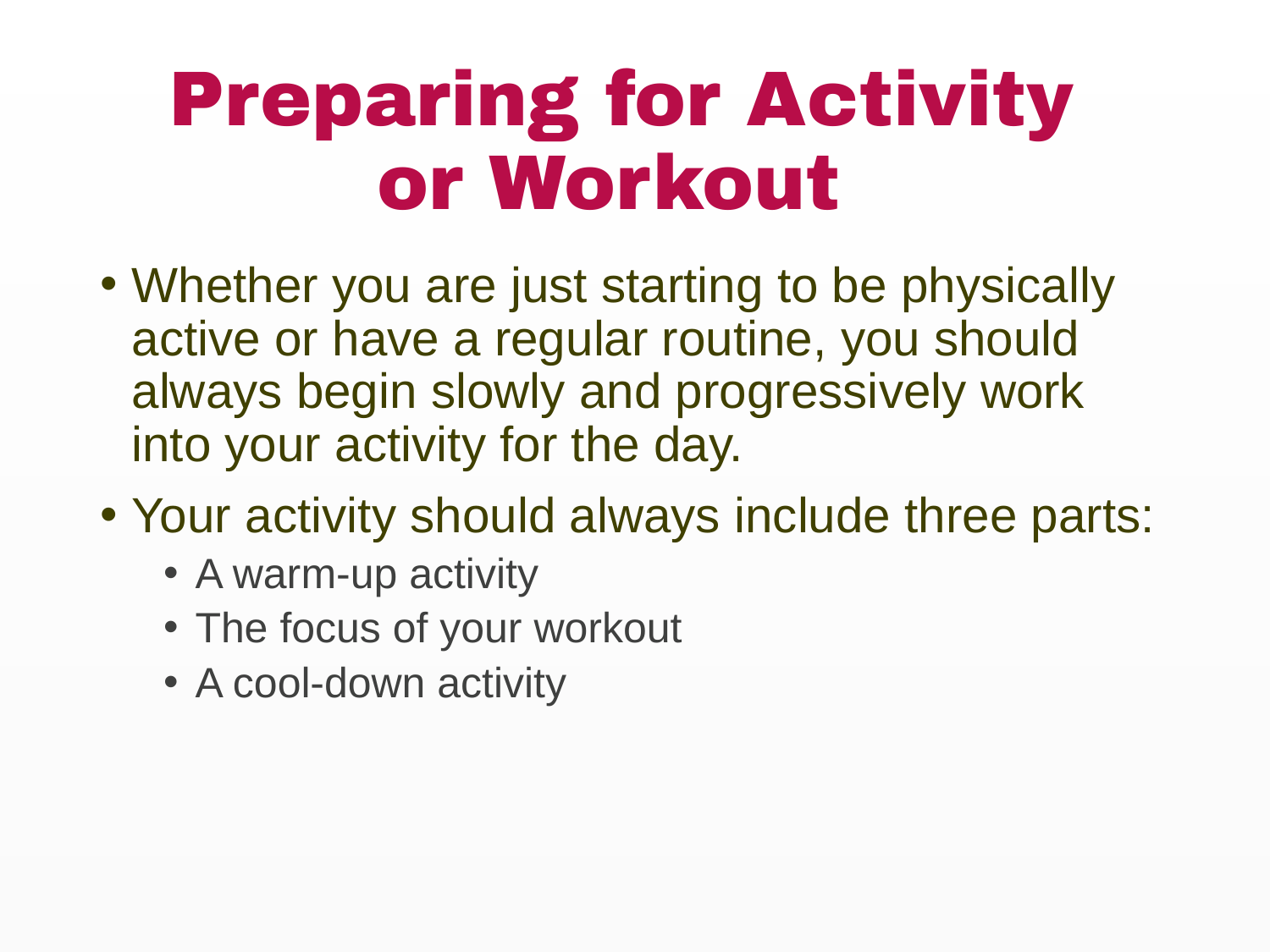

# Preparing for Activity or Workout
Whether you are just starting to be physically active or have a regular routine, you should always begin slowly and progressively work into your activity for the day.
Your activity should always include three parts:
A warm-up activity
The focus of your workout
A cool-down activity